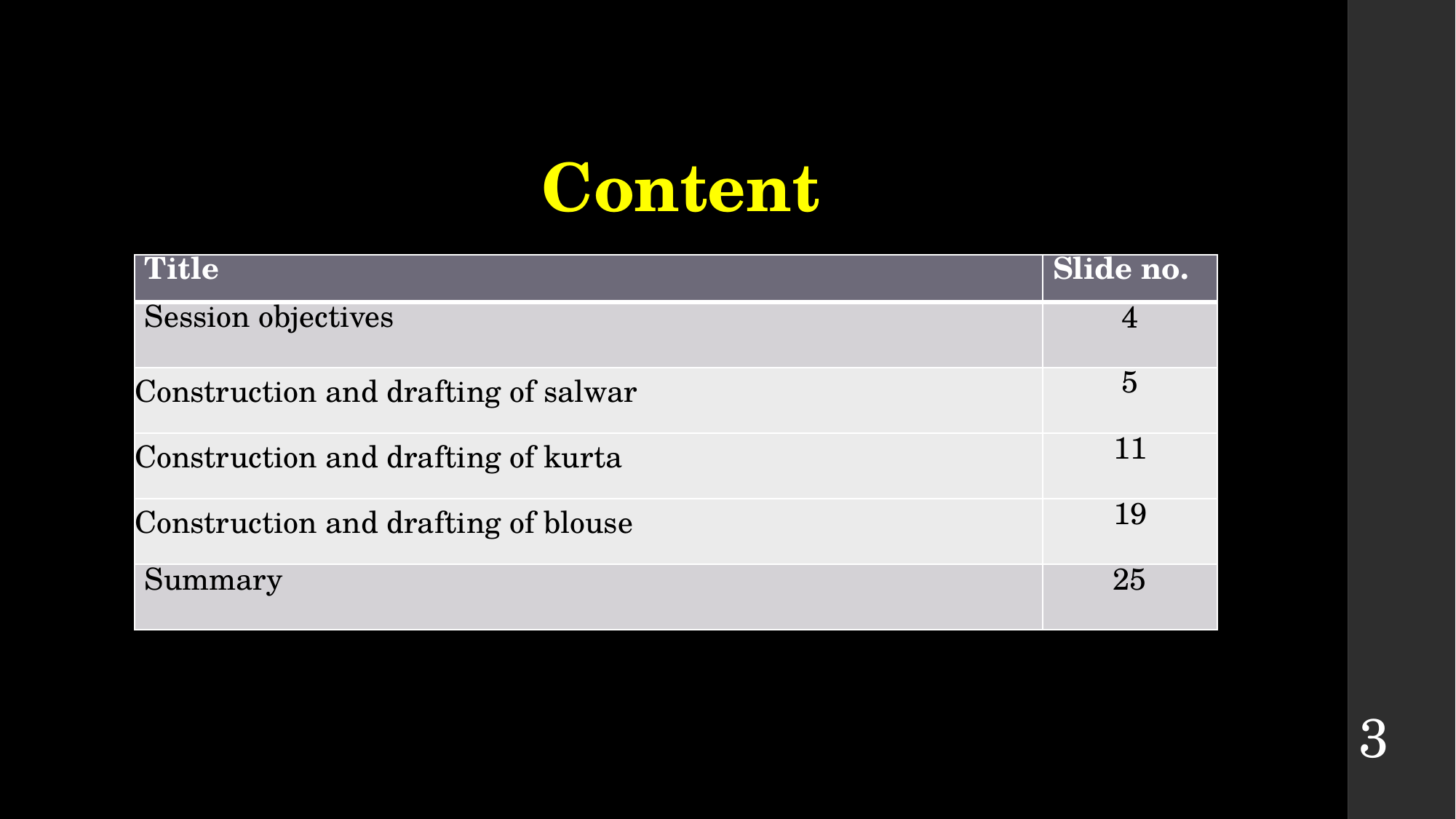

# Content
| Title | Slide no. |
| --- | --- |
| Session objectives | 4 |
| Construction and drafting of salwar | 5 |
| Construction and drafting of kurta | 11 |
| Construction and drafting of blouse | 19 |
| Summary | 25 |
3